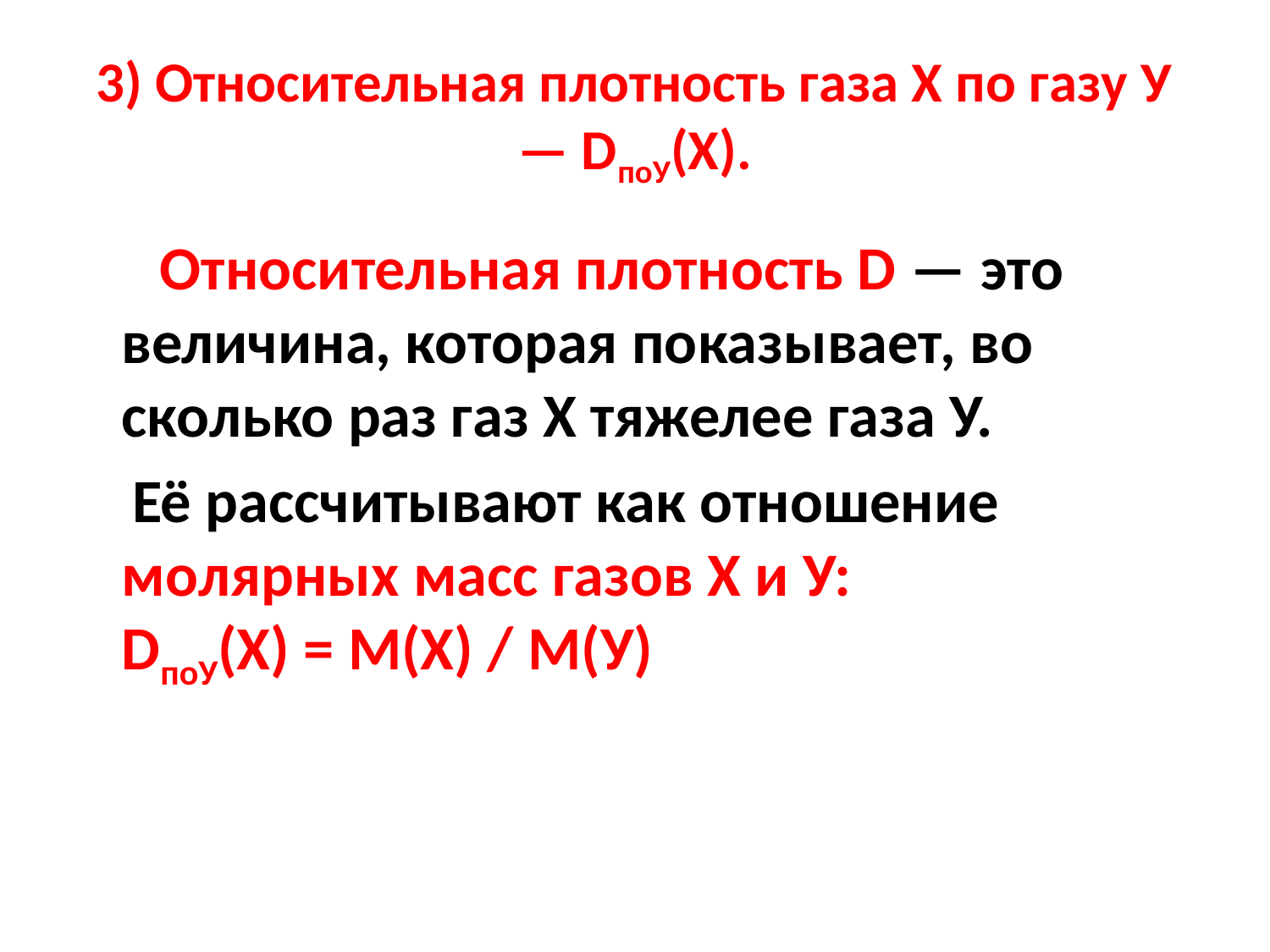

# 3) Относительная плотность газа Х по газу У — DпоУ(Х).
      Относительная плотность D — это величина, которая показывает, во сколько раз газ Х тяжелее газа У.
    Её рассчитывают как отношение молярных масс газов Х и У:
DпоУ(Х) = М(Х) / М(У)